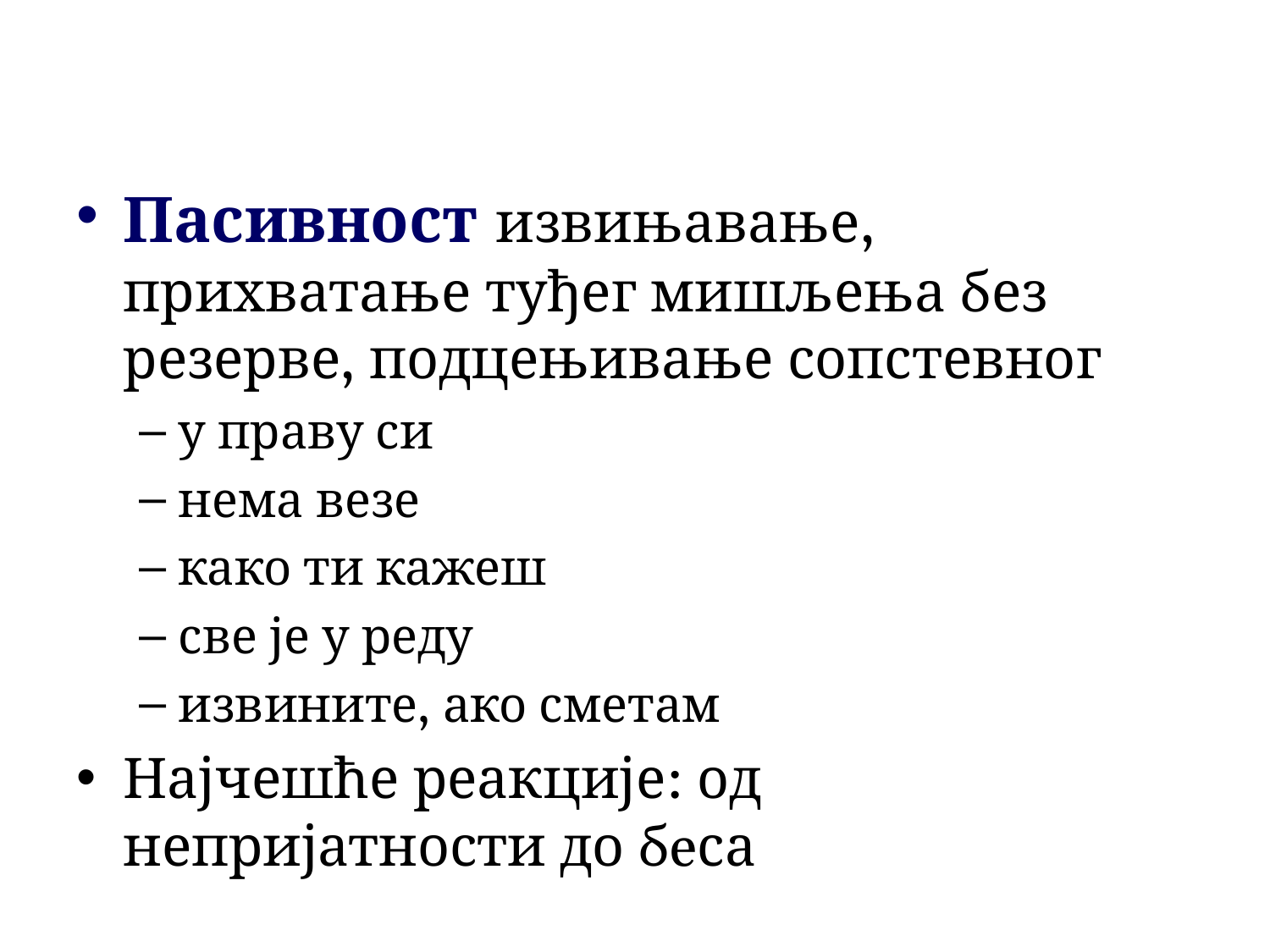

Пасивност извињавање, прихватање туђег мишљења без резерве, подцењивање сопстевног
у праву си
нема везе
како ти кажеш
све је у реду
извините, ако сметам
Најчешће реакције: од непријатности до бeса